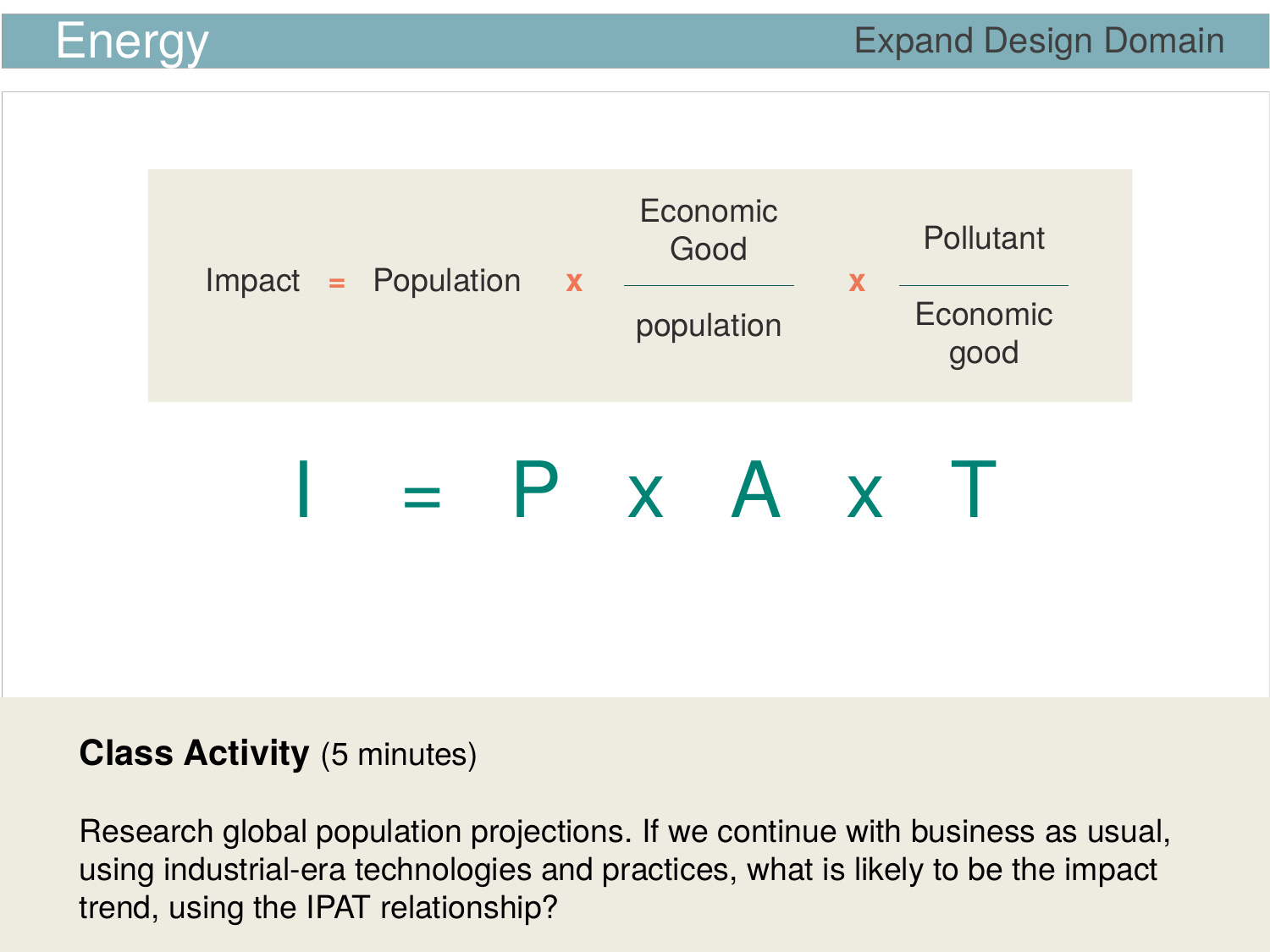

Expand Design Domain

Economic
Good

population
Pollutant

Economic
good
x
Impact   =   Population     x
I    =   P   x   A   x   T

Class Activity (5 minutes)

Research global population projections. If we continue with business as usual, using industrial-era technologies and practices, what is likely to be the impact trend, using the IPAT relationship?